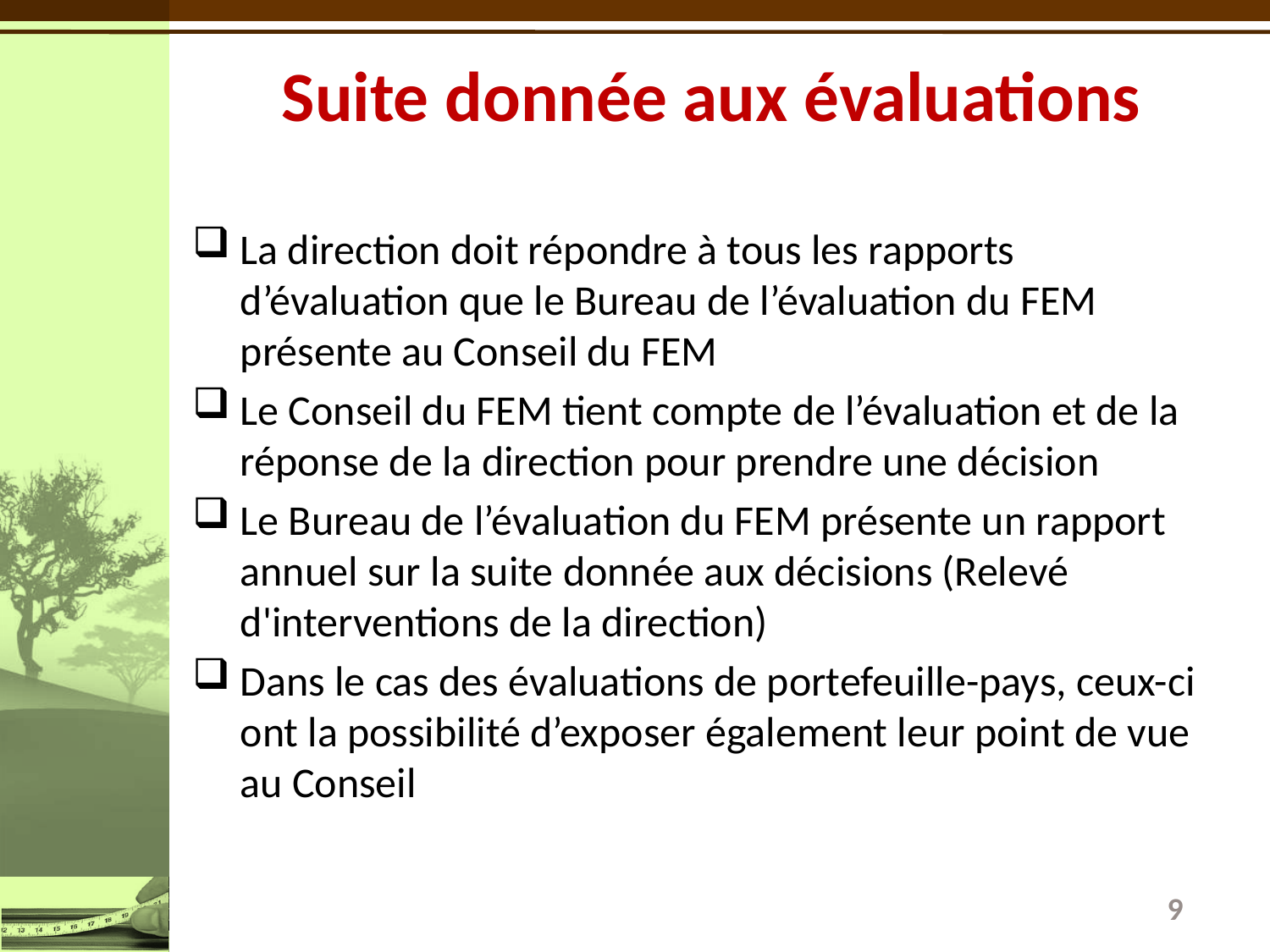

# Suite donnée aux évaluations

La direction doit répondre à tous les rapports d’évaluation que le Bureau de l’évaluation du FEM présente au Conseil du FEM
Le Conseil du FEM tient compte de l’évaluation et de la réponse de la direction pour prendre une décision
Le Bureau de l’évaluation du FEM présente un rapport annuel sur la suite donnée aux décisions (Relevé d'interventions de la direction)
Dans le cas des évaluations de portefeuille-pays, ceux-ci ont la possibilité d’exposer également leur point de vue au Conseil
9